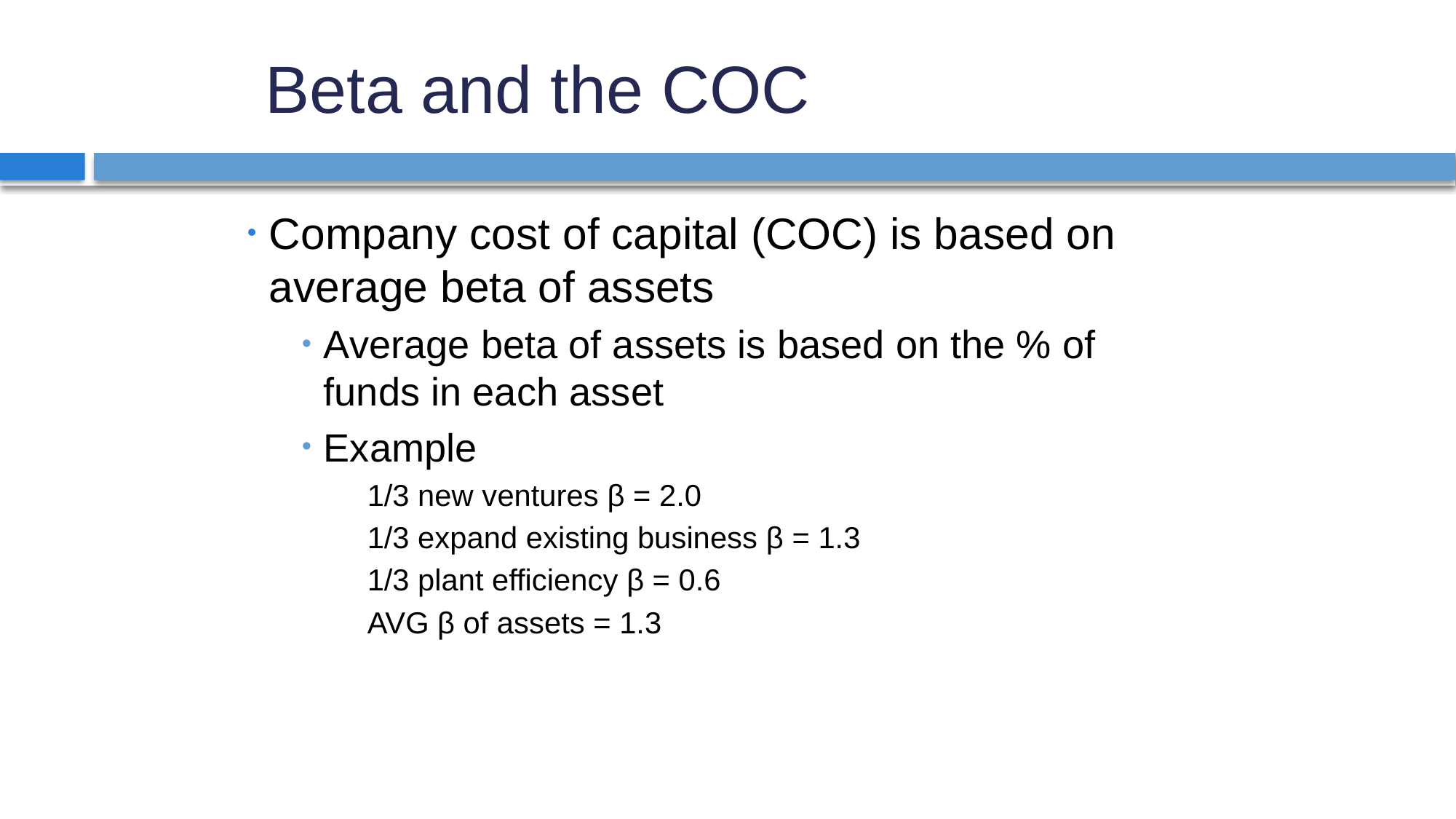

# Beta and the COC
Company cost of capital (COC) is based on average beta of assets
Average beta of assets is based on the % of funds in each asset
Example
1/3 new ventures β = 2.0
1/3 expand existing business β = 1.3
1/3 plant efficiency β = 0.6
AVG β of assets = 1.3